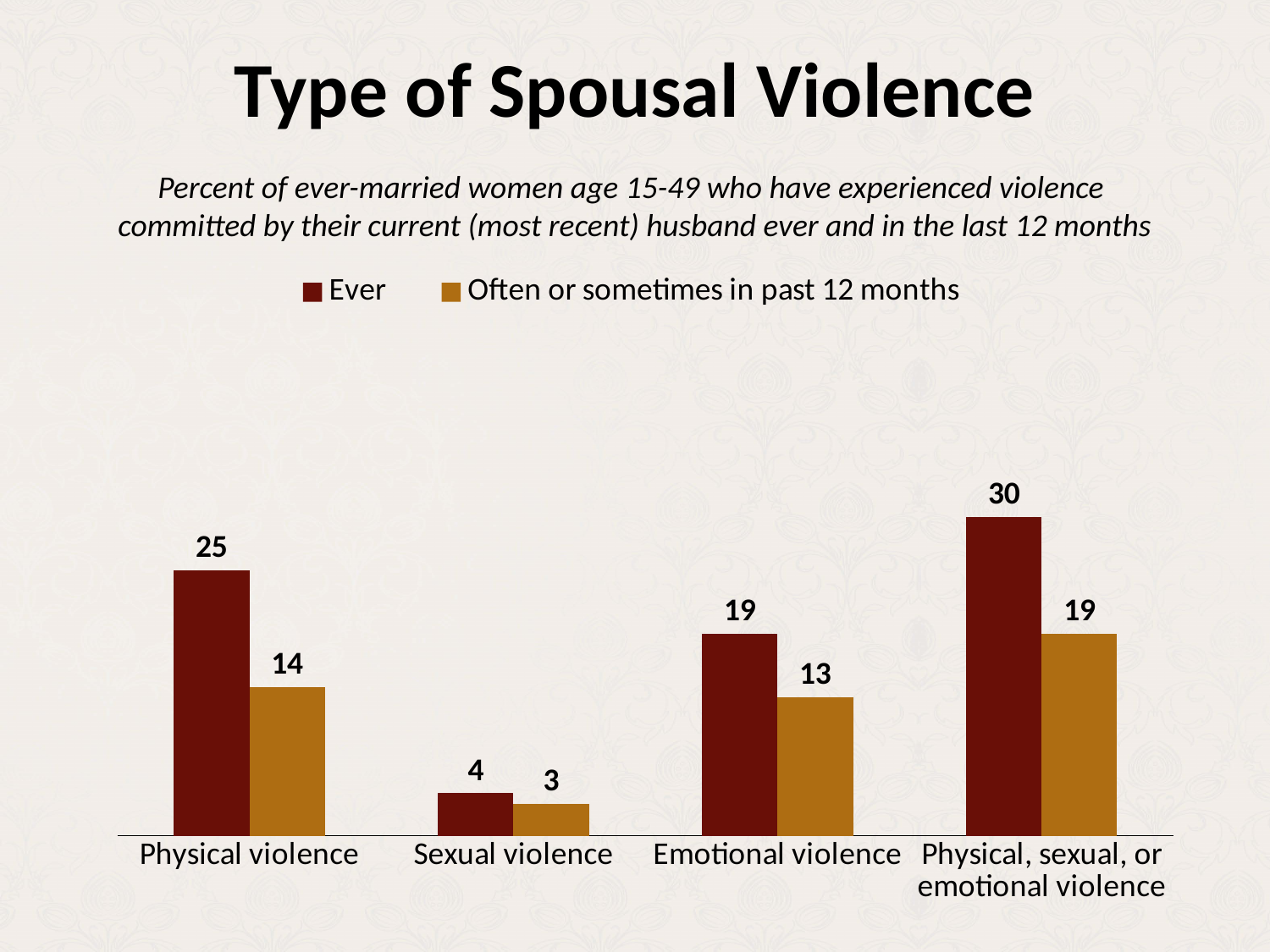

# Type of Spousal Violence
Percent of ever-married women age 15-49 who have experienced violence
committed by their current (most recent) husband ever and in the last 12 months

### Chart

| Category | Ever | Often or sometimes in past 12 months |
|---|---|---|
| Physical violence | 25.0 | 14.0 |
| Sexual violence | 4.0 | 3.0 |
| Emotional violence | 19.0 | 13.0 |
| Physical, sexual, or emotional violence | 30.0 | 19.0 |